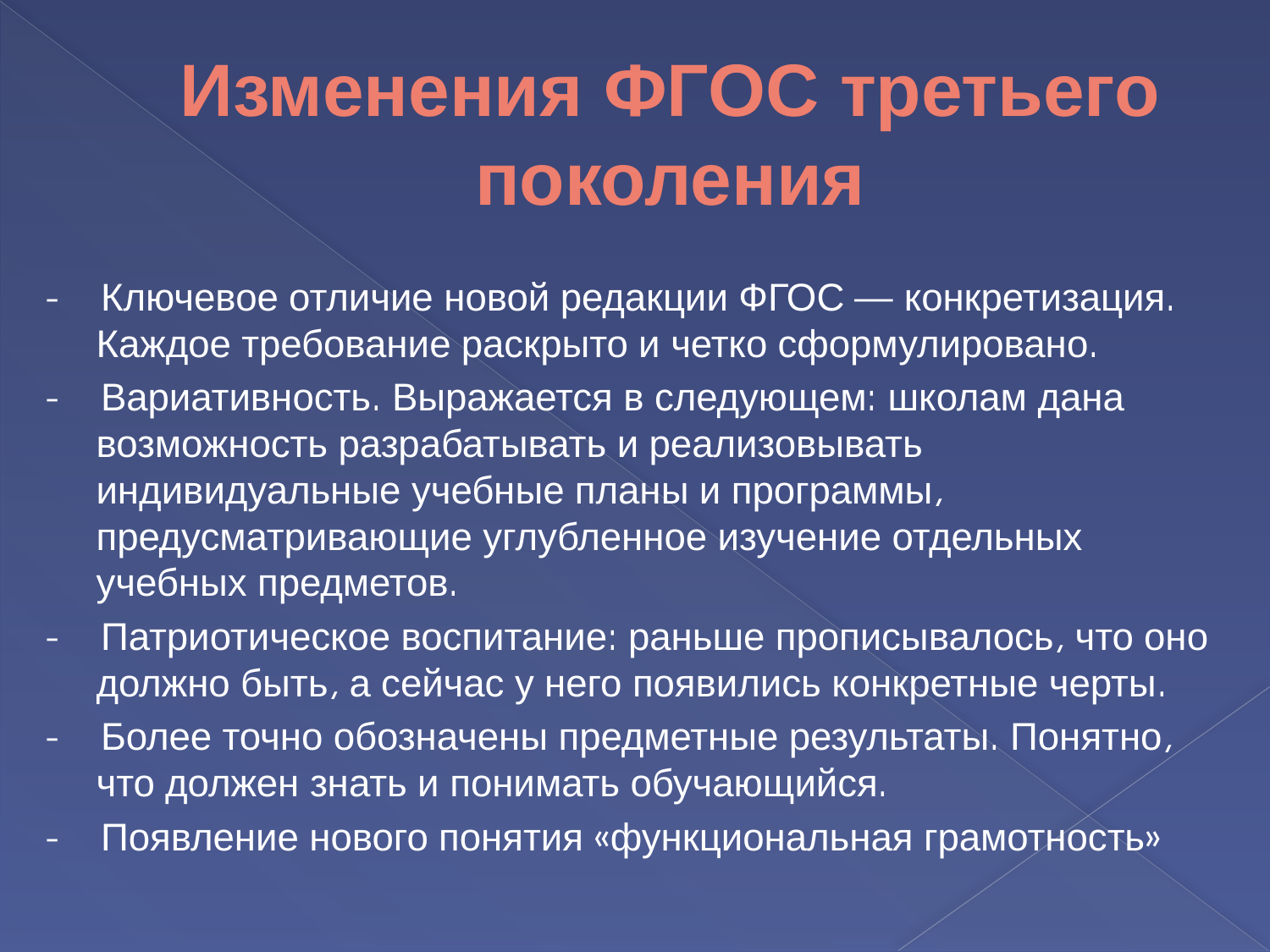

# Изменения ФГОС третьего поколения
-    Ключевое отличие новой редакции ФГОС — конкретизация. Каждое требование раскрыто и четко сформулировано.
-    Вариативность. Выражается в следующем: школам дана возможность разрабатывать и реализовывать индивидуальные учебные планы и программы, предусматривающие углубленное изучение отдельных учебных предметов.
-    Патриотическое воспитание: раньше прописывалось, что оно должно быть, а сейчас у него появились конкретные черты.
-    Более точно обозначены предметные результаты. Понятно, что должен знать и понимать обучающийся.
-    Появление нового понятия «функциональная грамотность»